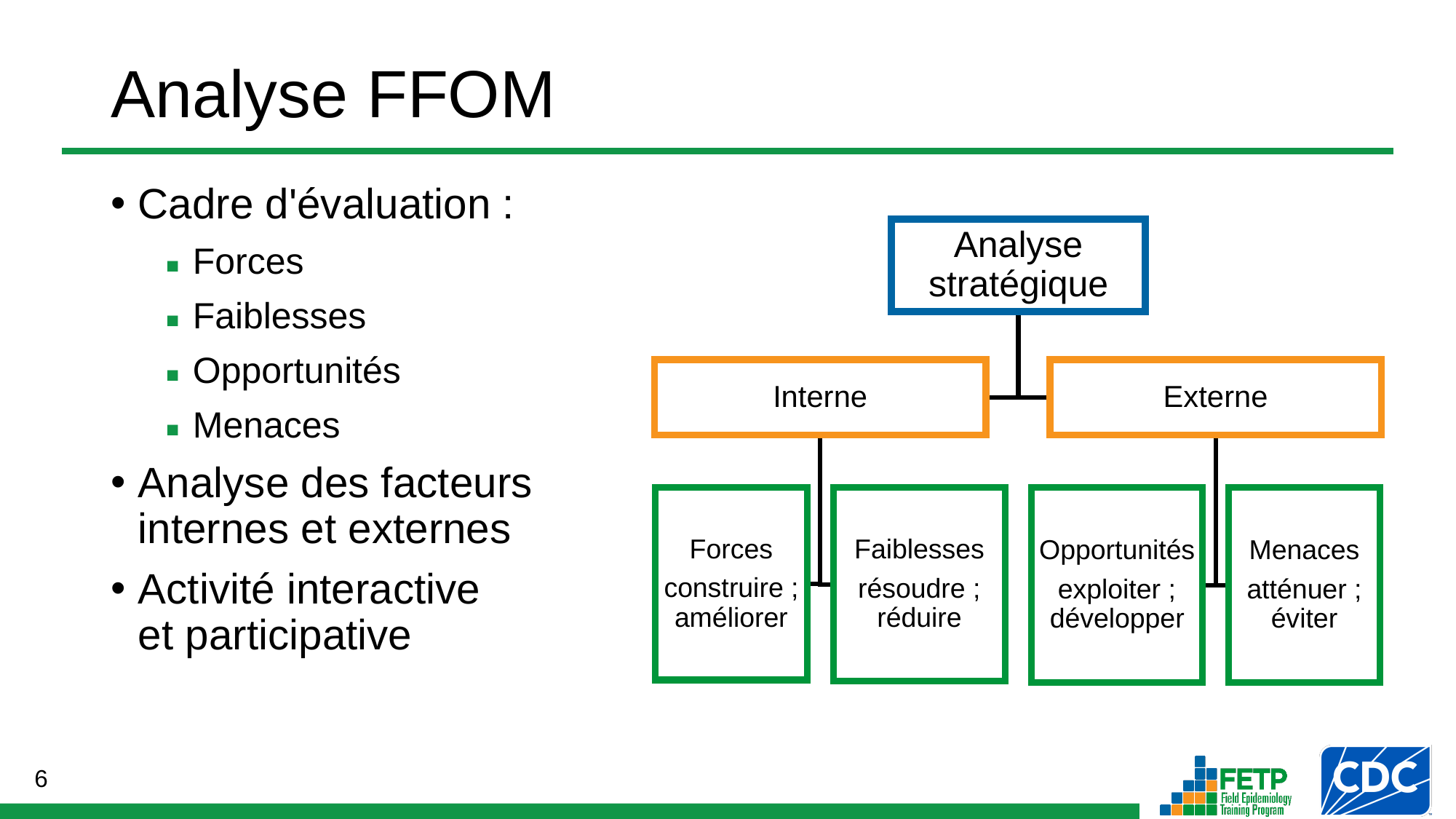

# Analyse FFOM
Cadre d'évaluation :
Forces
Faiblesses
Opportunités
Menaces
Analyse des facteurs internes et externes
Activité interactive
et participative

Analyse stratégique

Interne

Externe

Forces
construire ; améliorer

Faiblesses
résoudre ; réduire

Opportunités
exploiter ; développer

Menaces
atténuer ; éviter